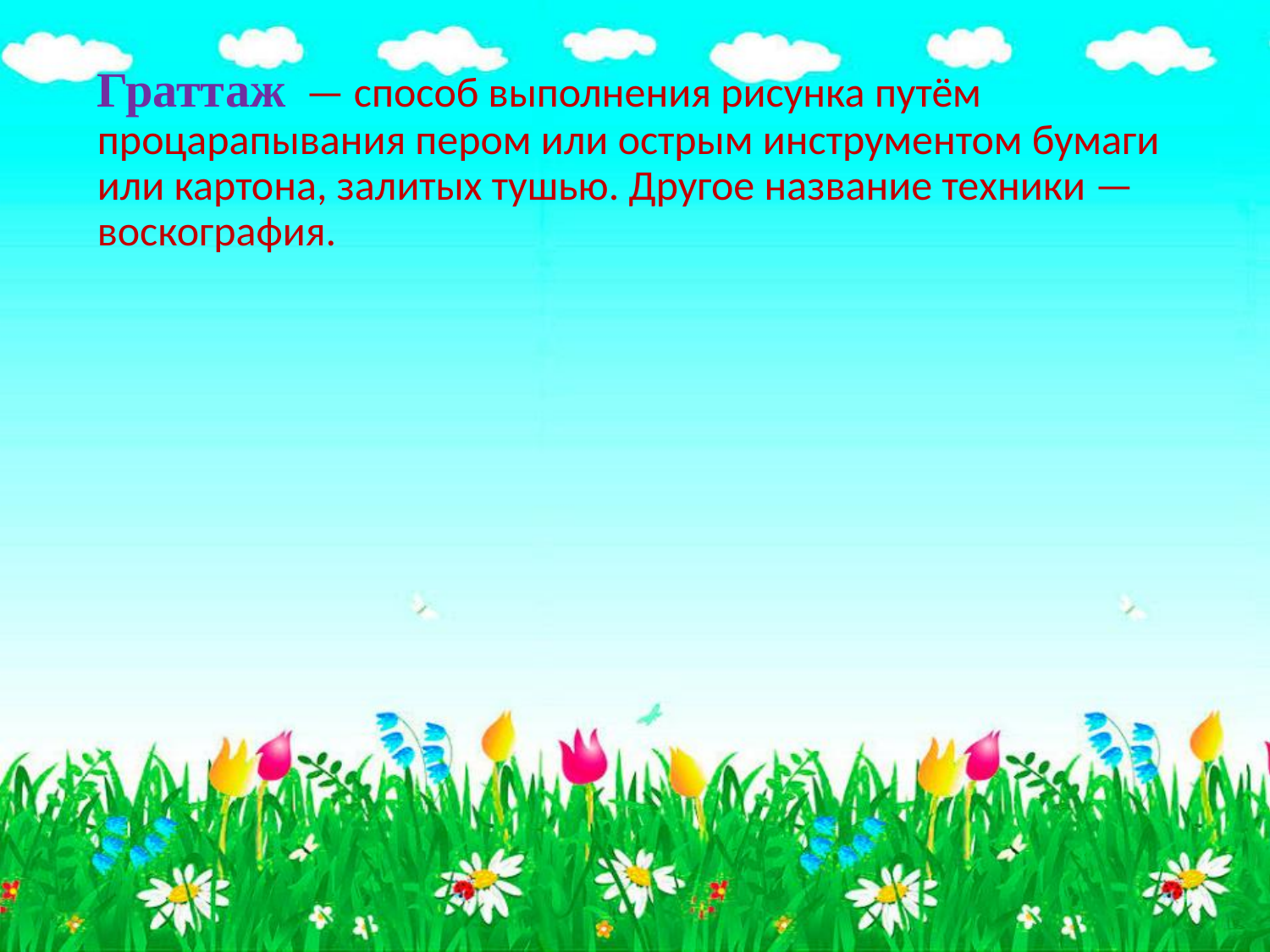

# Граттаж  — способ выполнения рисунка путём процарапывания пером или острым инструментом бумаги или картона, залитых тушью. Другое название техники — воскография.